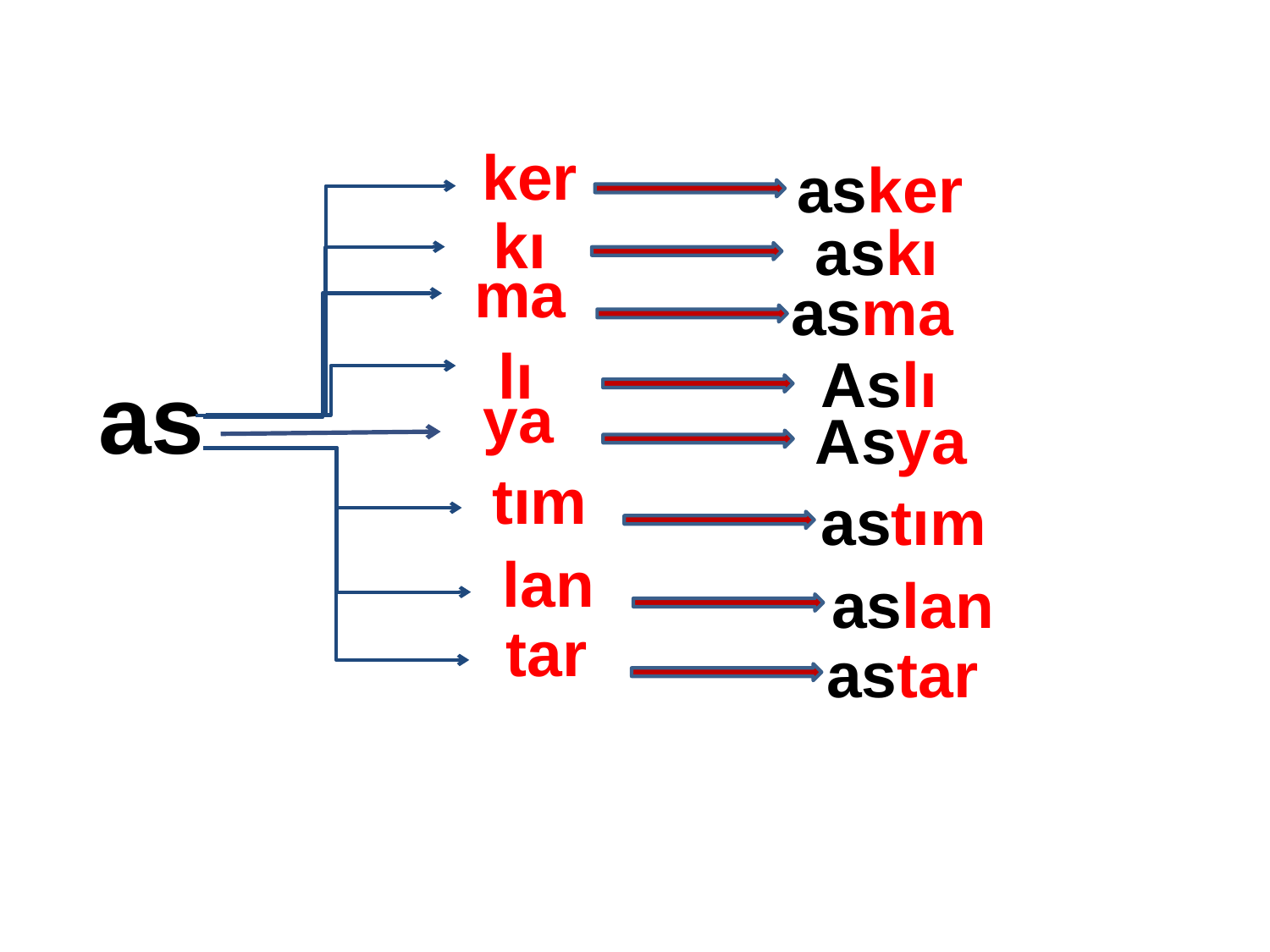

| ker |
| --- |
| asker |
| --- |

| kı |
| --- |
| askı |
| --- |

| ma |
| --- |
| asma |
| --- |

| lı |
| --- |
| Aslı |
| --- |
| as |
| --- |
| ya |
| --- |

| Asya |
| --- |

| tım |
| --- |
| astım |
| --- |

| lan |
| --- |
| aslan |
| --- |

| tar |
| --- |
| astar |
| --- |